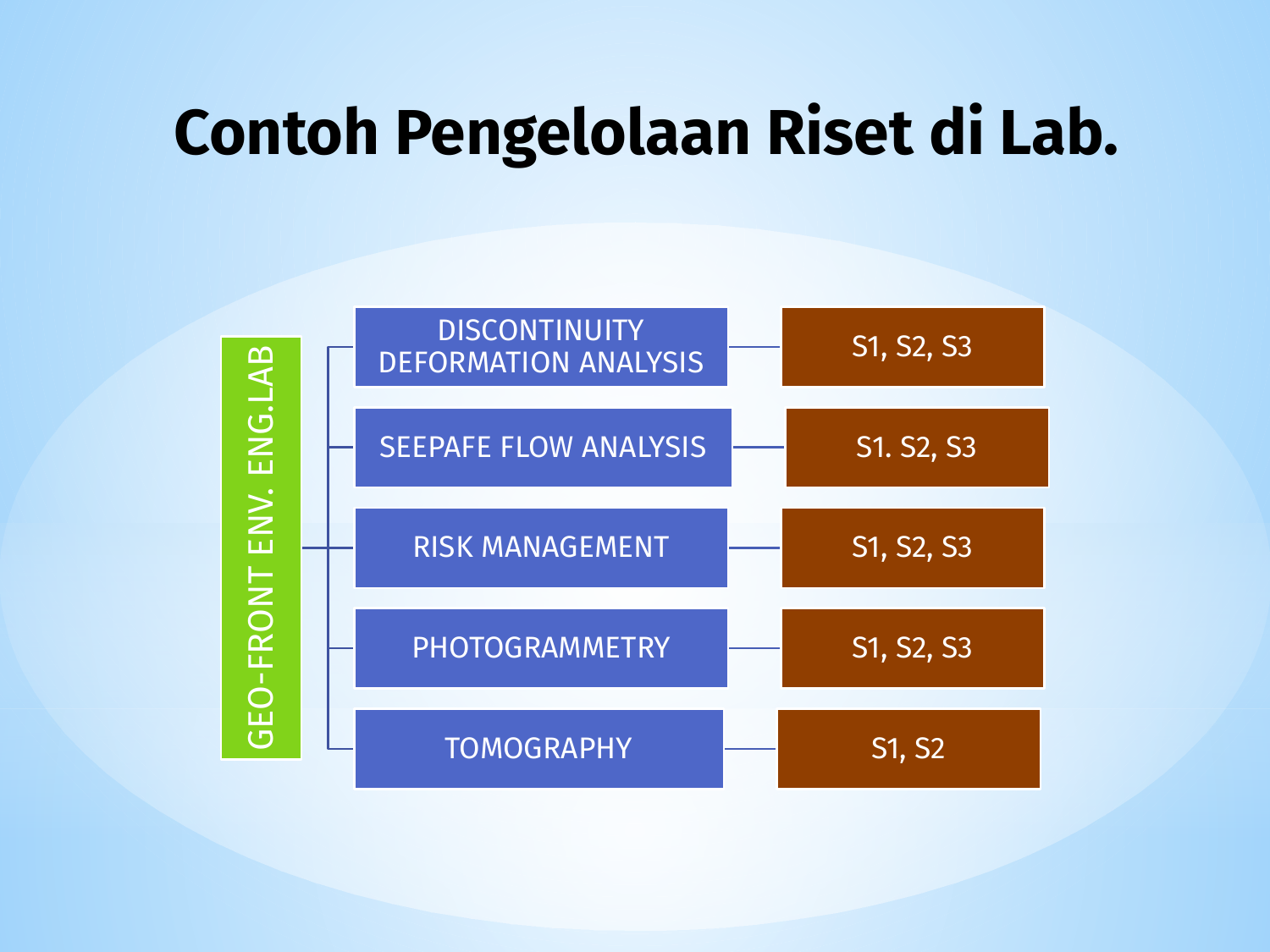

# Contoh Pengelolaan Riset di Lab.

GEO-FRONT ENV. ENG.LAB
DISCONTINUITY DEFORMATION ANALYSIS
S1, S2, S3
SEEPAFE FLOW ANALYSIS
S1. S2, S3
RISK MANAGEMENT
S1, S2, S3
PHOTOGRAMMETRY
S1, S2, S3
TOMOGRAPHY
S1, S2